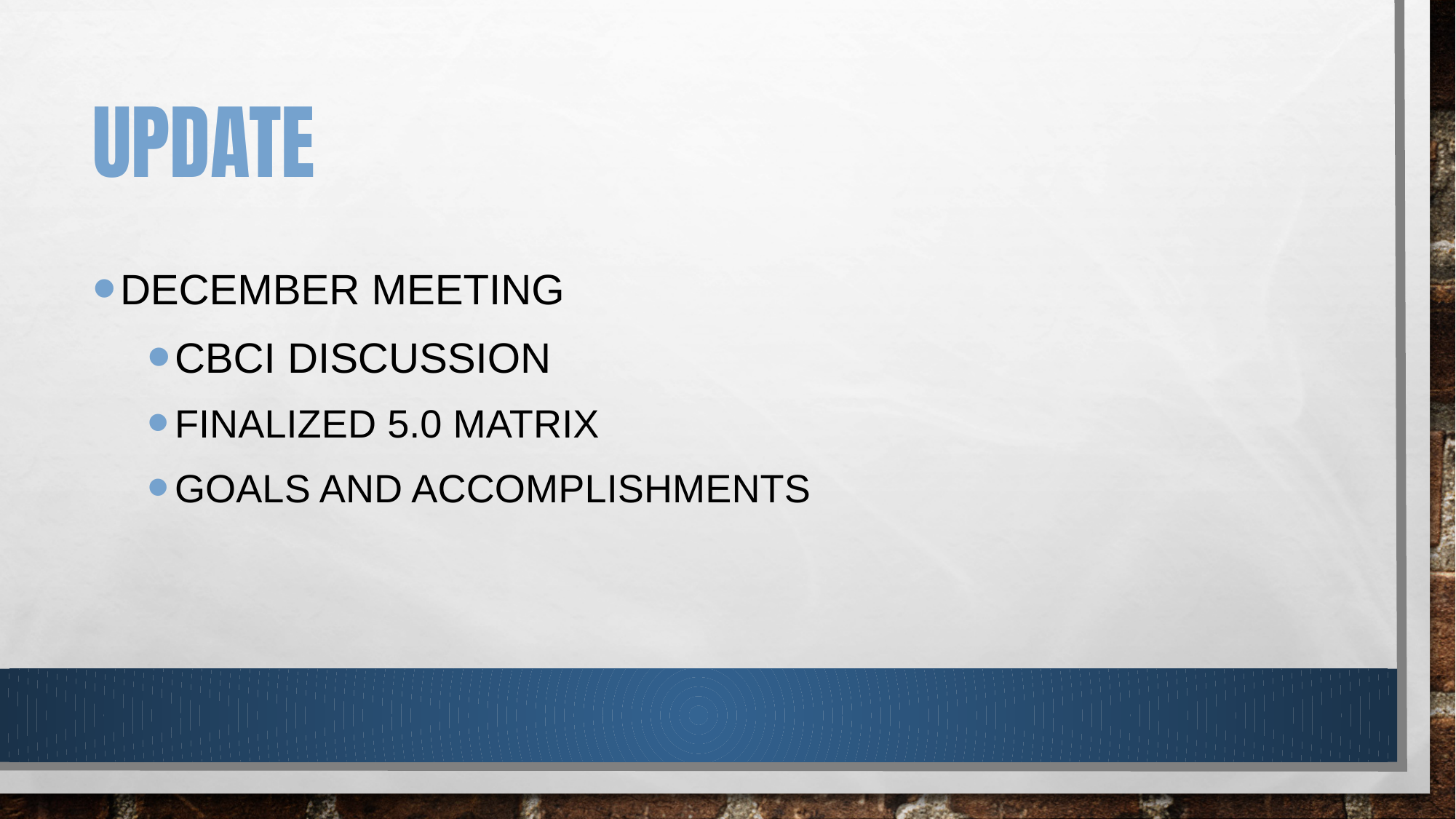

# UPDATE
December Meeting
CBCI Discussion
finalized 5.0 Matrix
Goals and Accomplishments